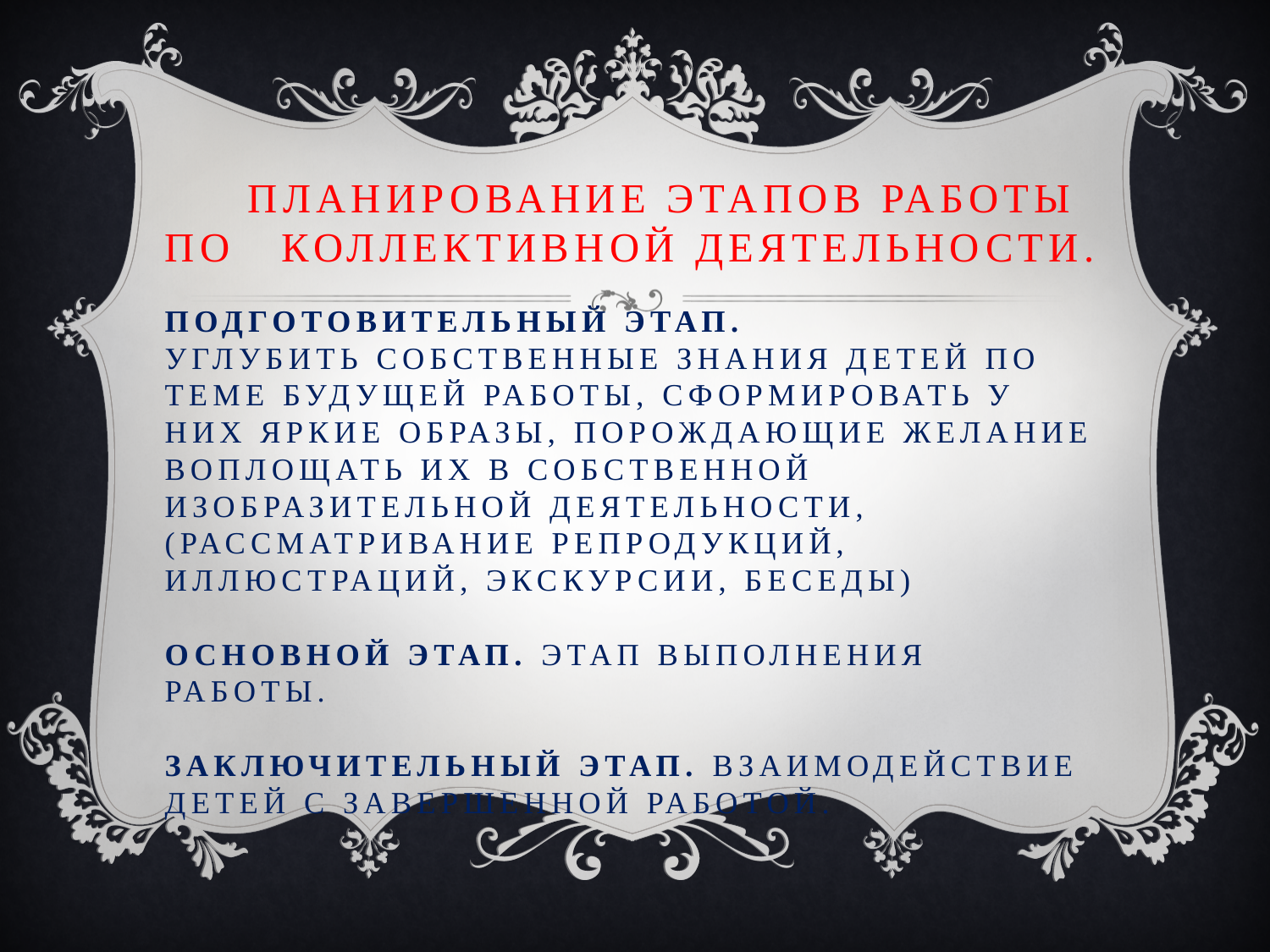

# Планирование этапов работы по   коллективной деятельности. Подготовительный этап. Углубить собственные знания детей по теме будущей работы, сформировать у них яркие образы, порождающие желание воплощать их в собственной изобразительной деятельности, (рассматривание репродукций, иллюстраций, экскурсии, беседы) Основной этап. Этап выполнения работы. Заключительный этап. Взаимодействие детей с завершенной работой.